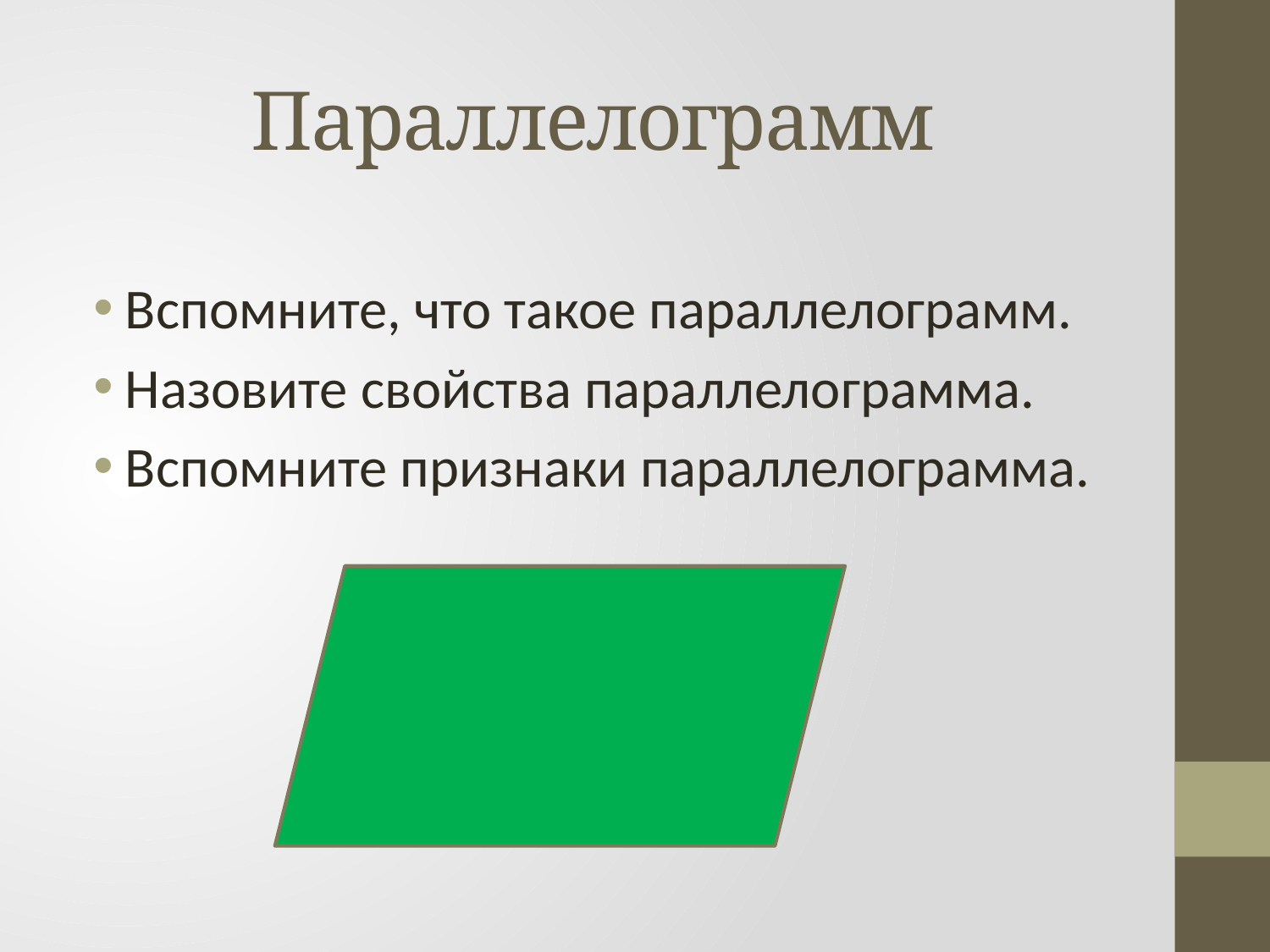

# Параллелограмм
Вспомните, что такое параллелограмм.
Назовите свойства параллелограмма.
Вспомните признаки параллелограмма.